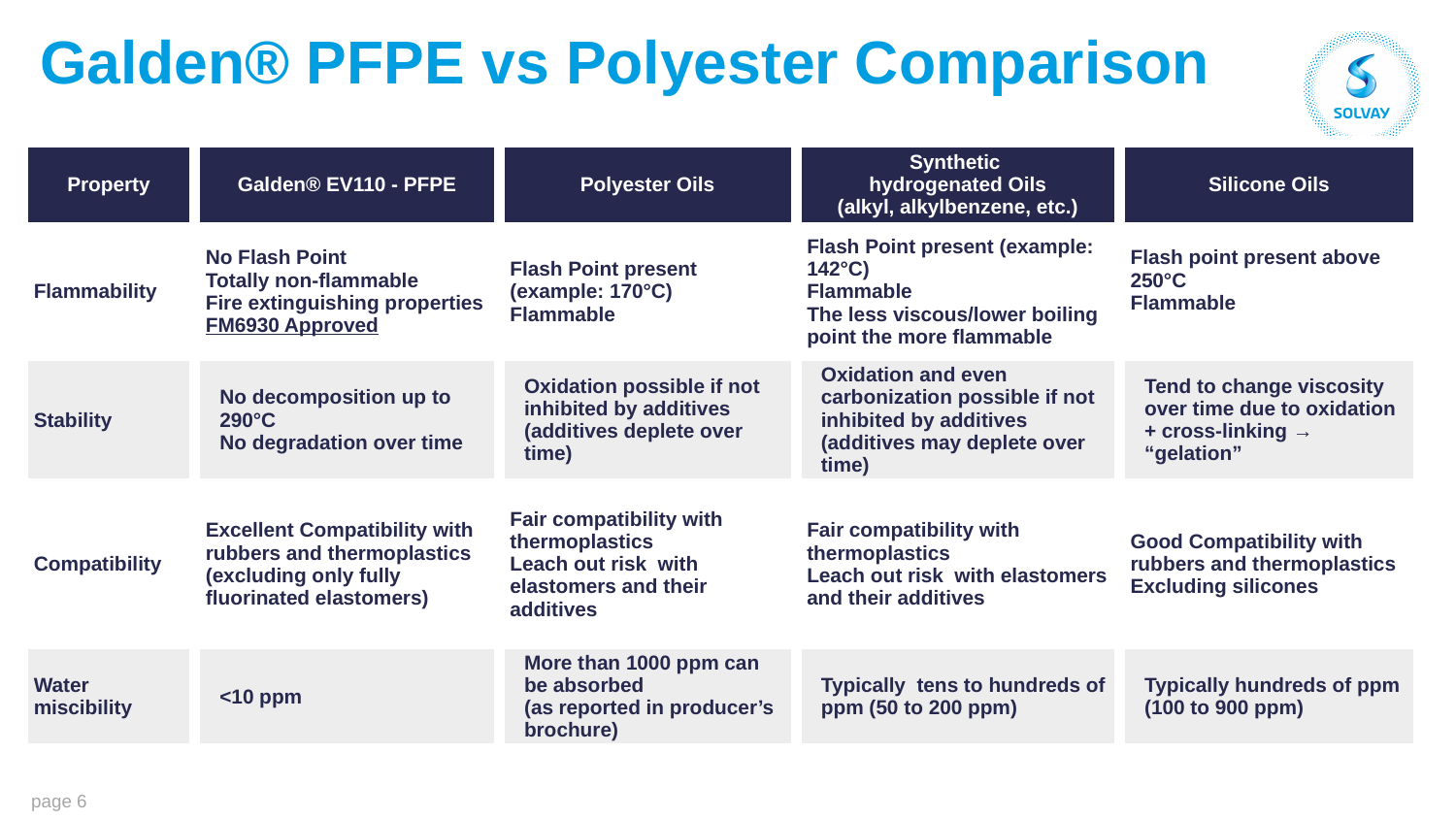

# Galden® PFPE vs Polyester Comparison
| Property | Galden® EV110 - PFPE | Polyester Oils | Synthetic hydrogenated Oils (alkyl, alkylbenzene, etc.) | Silicone Oils |
| --- | --- | --- | --- | --- |
| Flammability | No Flash Point Totally non-flammable Fire extinguishing properties FM6930 Approved | Flash Point present (example: 170°C) Flammable | Flash Point present (example: 142°C) Flammable The less viscous/lower boiling point the more flammable | Flash point present above 250°C Flammable |
| Stability | No decomposition up to 290°C No degradation over time | Oxidation possible if not inhibited by additives (additives deplete over time) | Oxidation and even carbonization possible if not inhibited by additives (additives may deplete over time) | Tend to change viscosity over time due to oxidation + cross-linking → “gelation” |
| Compatibility | Excellent Compatibility with rubbers and thermoplastics (excluding only fully fluorinated elastomers) | Fair compatibility with thermoplastics Leach out risk with elastomers and their additives | Fair compatibility with thermoplastics Leach out risk with elastomers and their additives | Good Compatibility with rubbers and thermoplastics Excluding silicones |
| Water miscibility | <10 ppm | More than 1000 ppm can be absorbed (as reported in producer’s brochure) | Typically tens to hundreds of ppm (50 to 200 ppm) | Typically hundreds of ppm (100 to 900 ppm) |
page 6